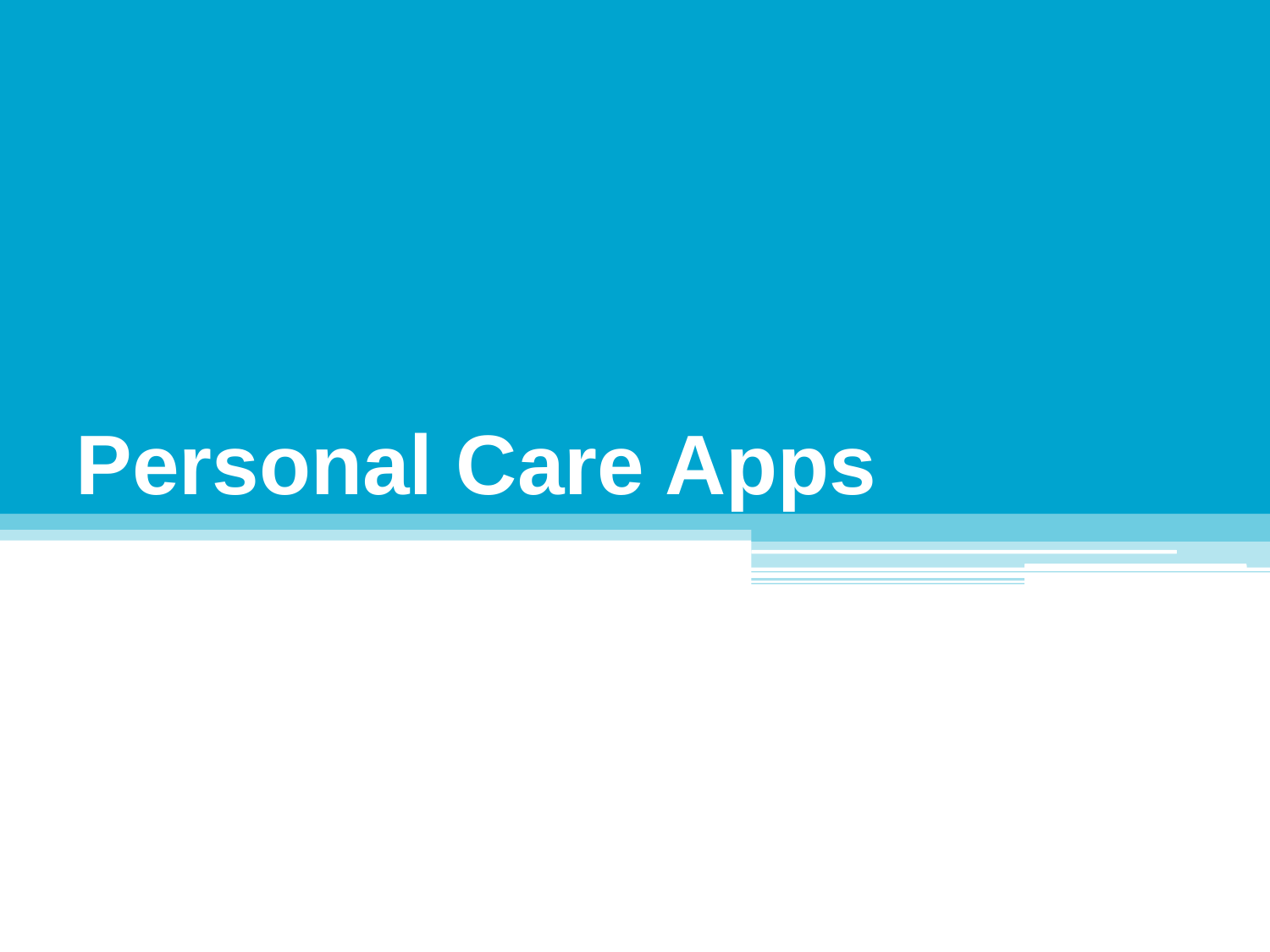

# Searching through ads
Personal Care Apps